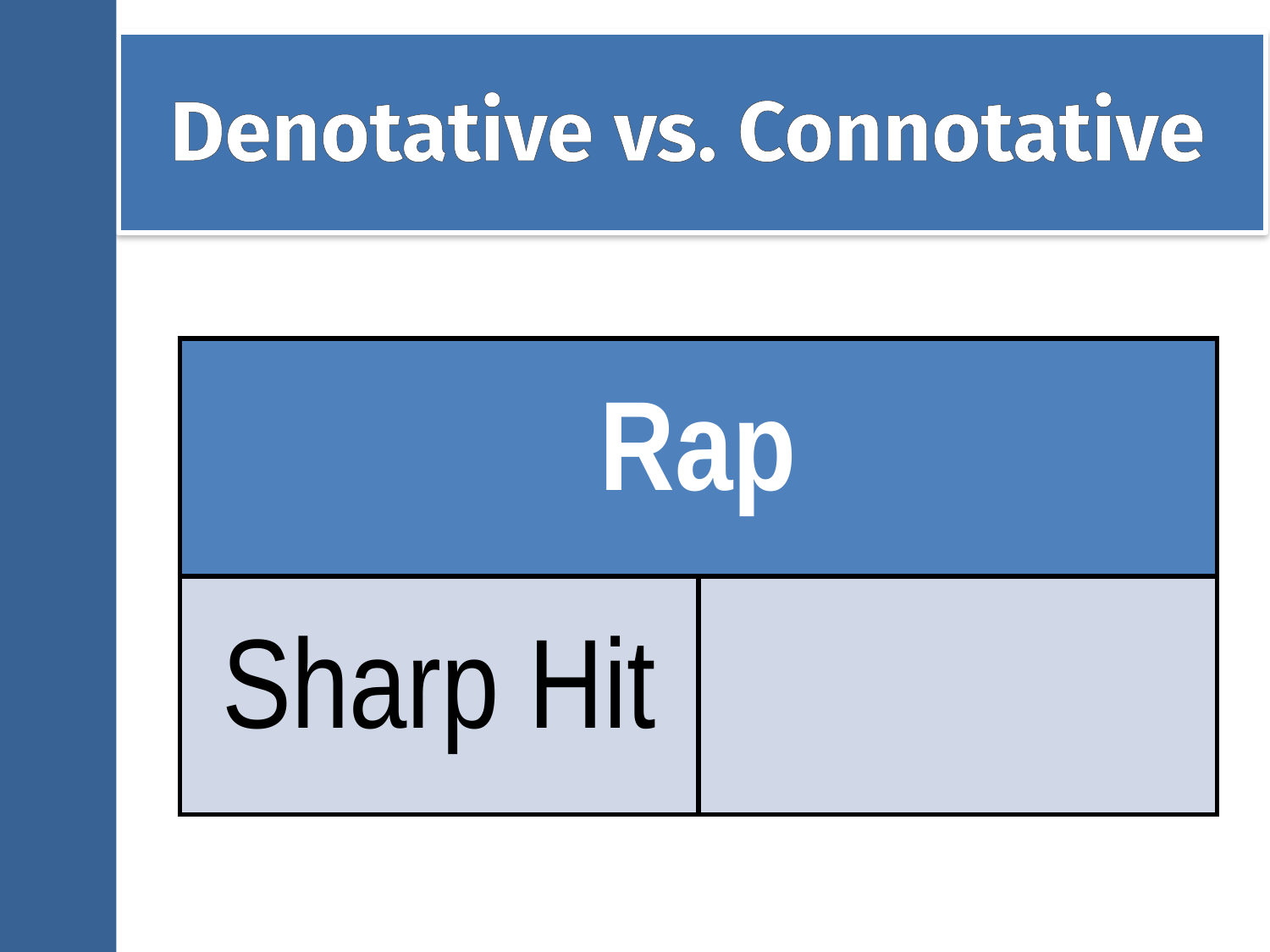

Denotative vs. Connotative
| Rap |  |
| --- | --- |
| Sharp Hit |  |